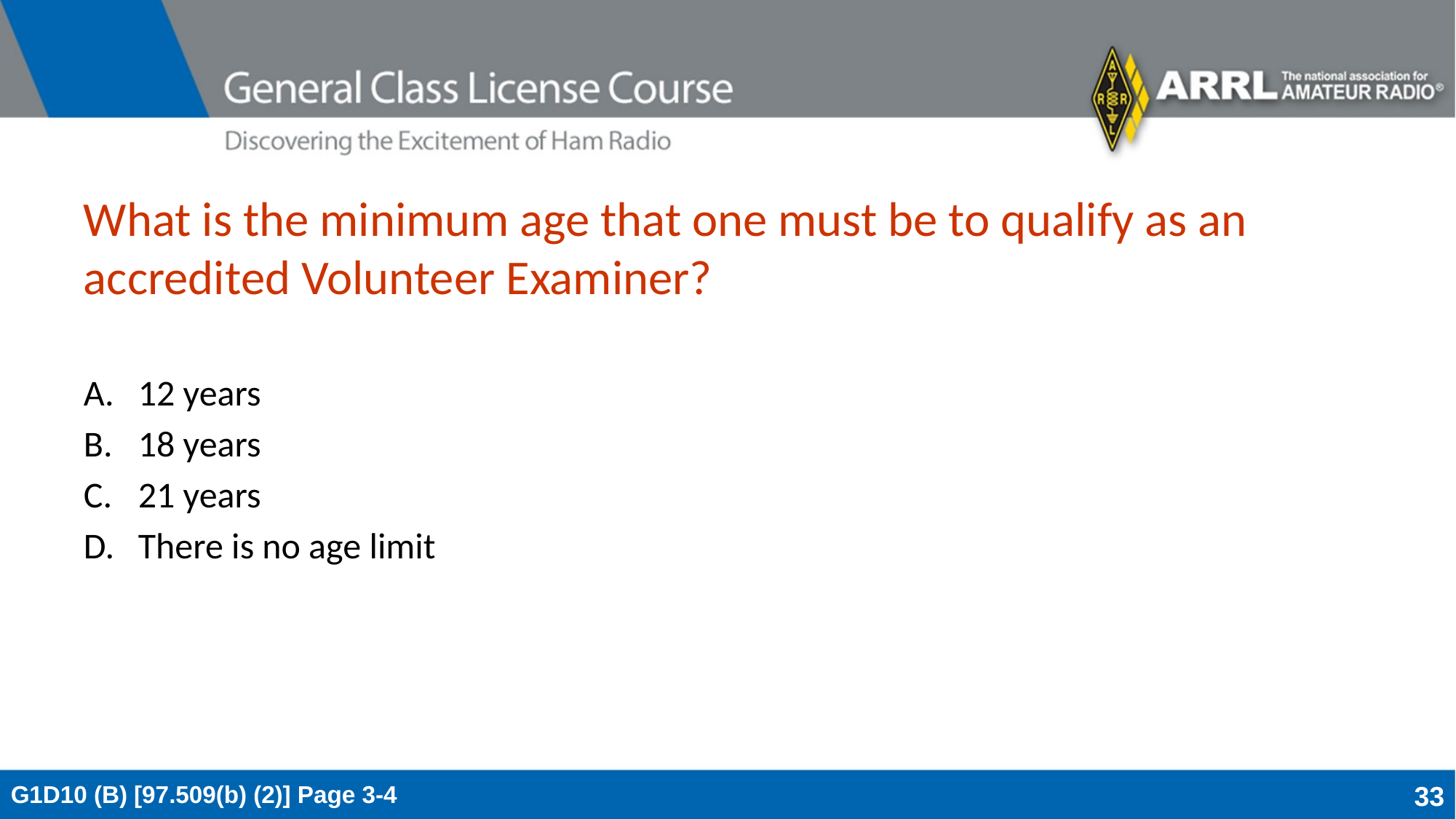

# What is the minimum age that one must be to qualify as an accredited Volunteer Examiner?
12 years
18 years
21 years
There is no age limit
G1D10 (B) [97.509(b) (2)] Page 3-4
33